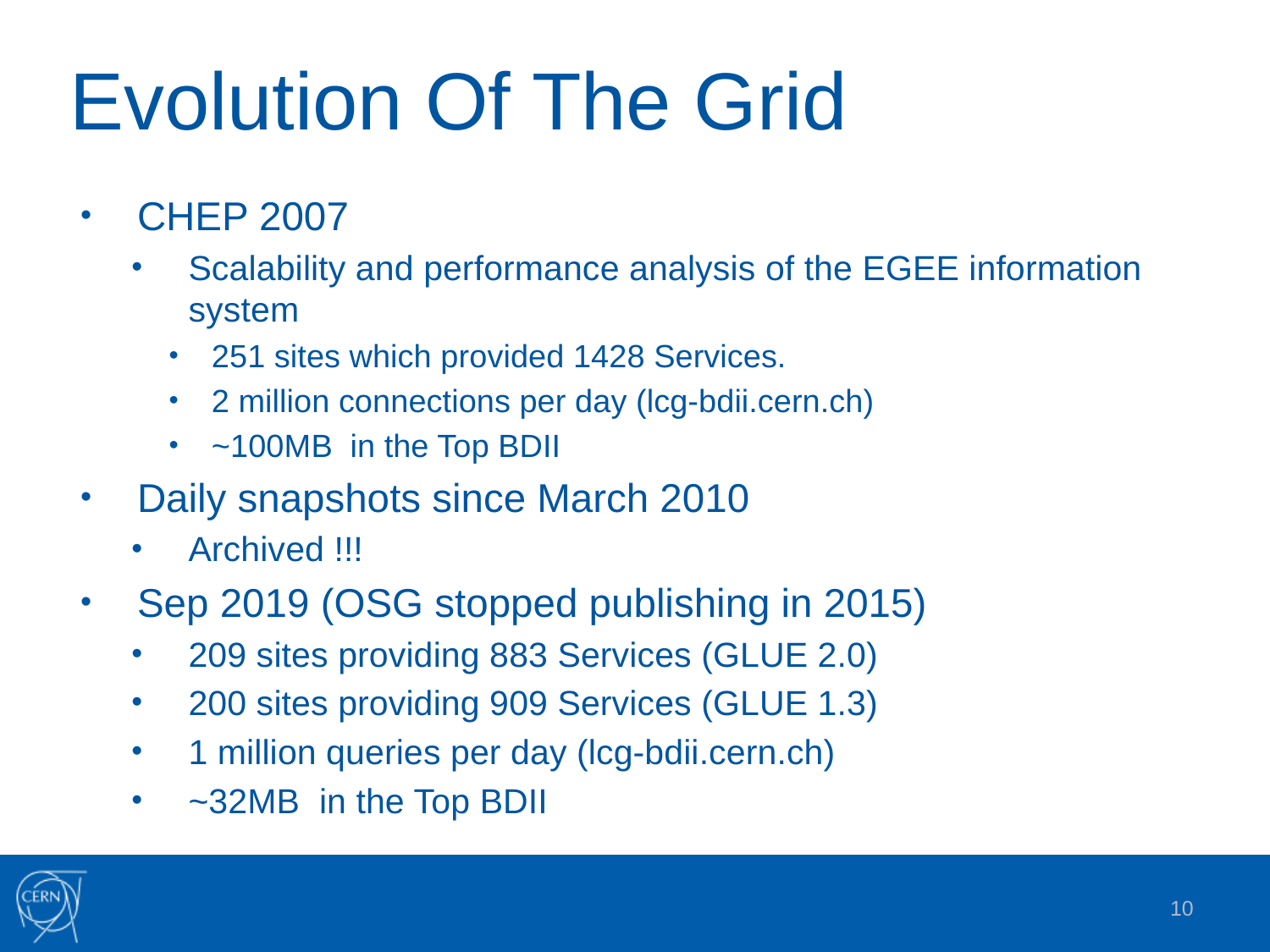

# Evolution Of The Grid
CHEP 2007
Scalability and performance analysis of the EGEE information system
251 sites which provided 1428 Services.
2 million connections per day (lcg-bdii.cern.ch)
~100MB  in the Top BDII
Daily snapshots since March 2010
Archived !!!
Sep 2019 (OSG stopped publishing in 2015)
209 sites providing 883 Services (GLUE 2.0)
200 sites providing 909 Services (GLUE 1.3)
1 million queries per day (lcg-bdii.cern.ch)
~32MB  in the Top BDII
10